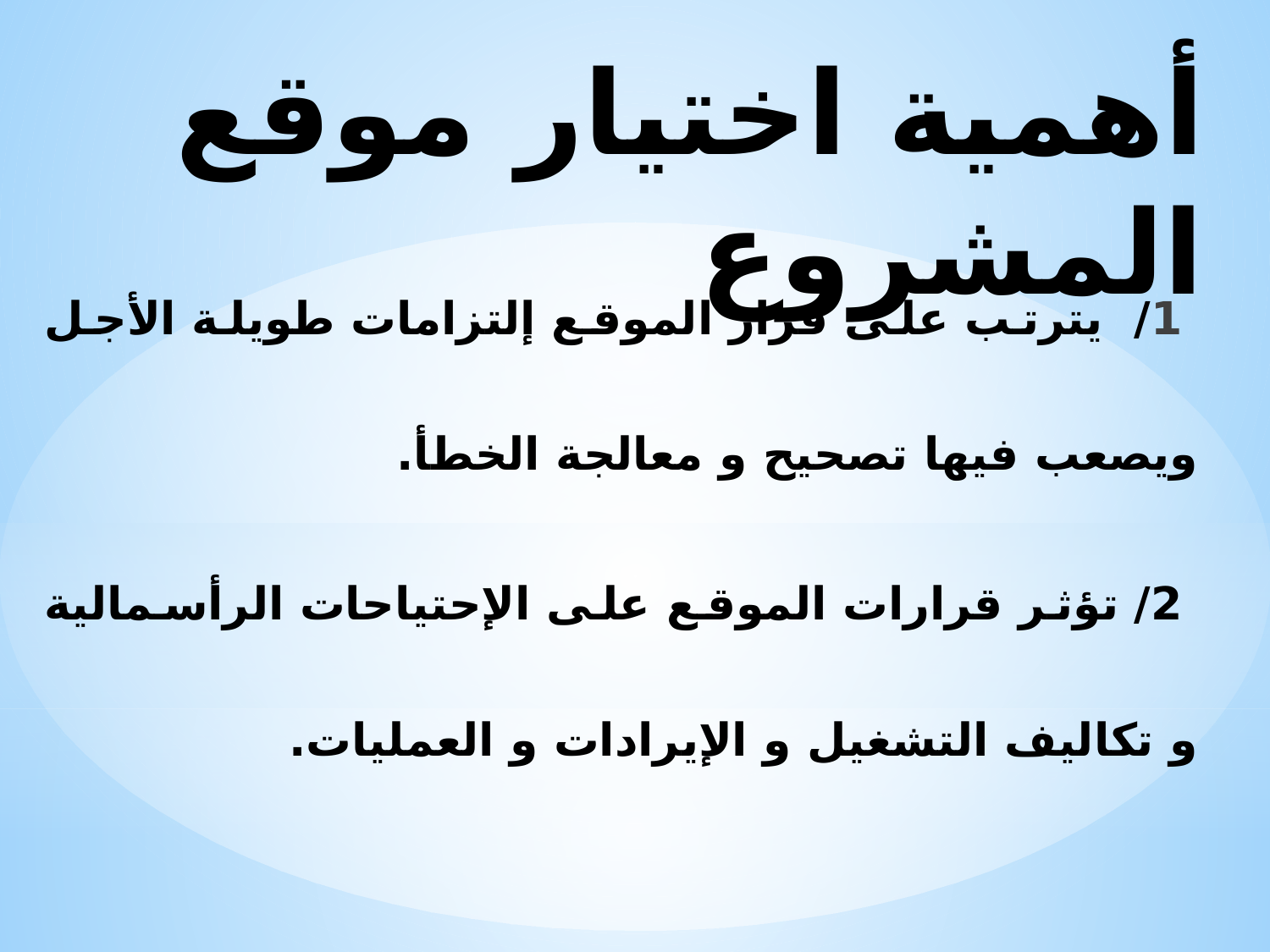

# أهمية اختيار موقع المشروع
 1/  يترتب على قرار الموقع إلتزامات طويلة الأجل ويصعب فيها تصحيح و معالجة الخطأ.
 2/ تؤثر قرارات الموقع على الإحتياحات الرأسمالية و تكاليف التشغيل و الإيرادات و العمليات.